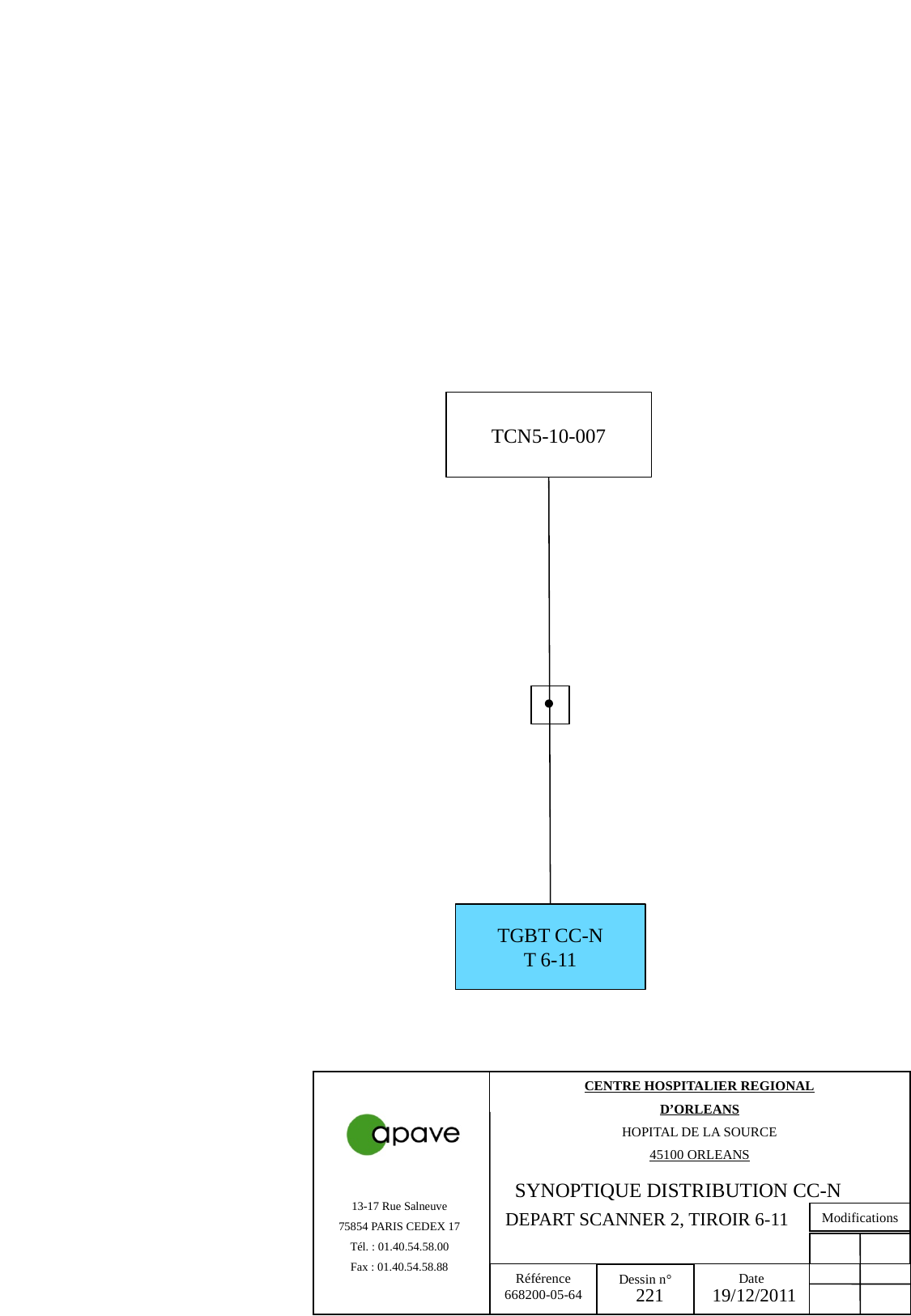

TCN5-10-007

TGBT CC-N
T 6-11
SYNOPTIQUE DISTRIBUTION CC-N
DEPART SCANNER 2, TIROIR 6-11
221
19/12/2011